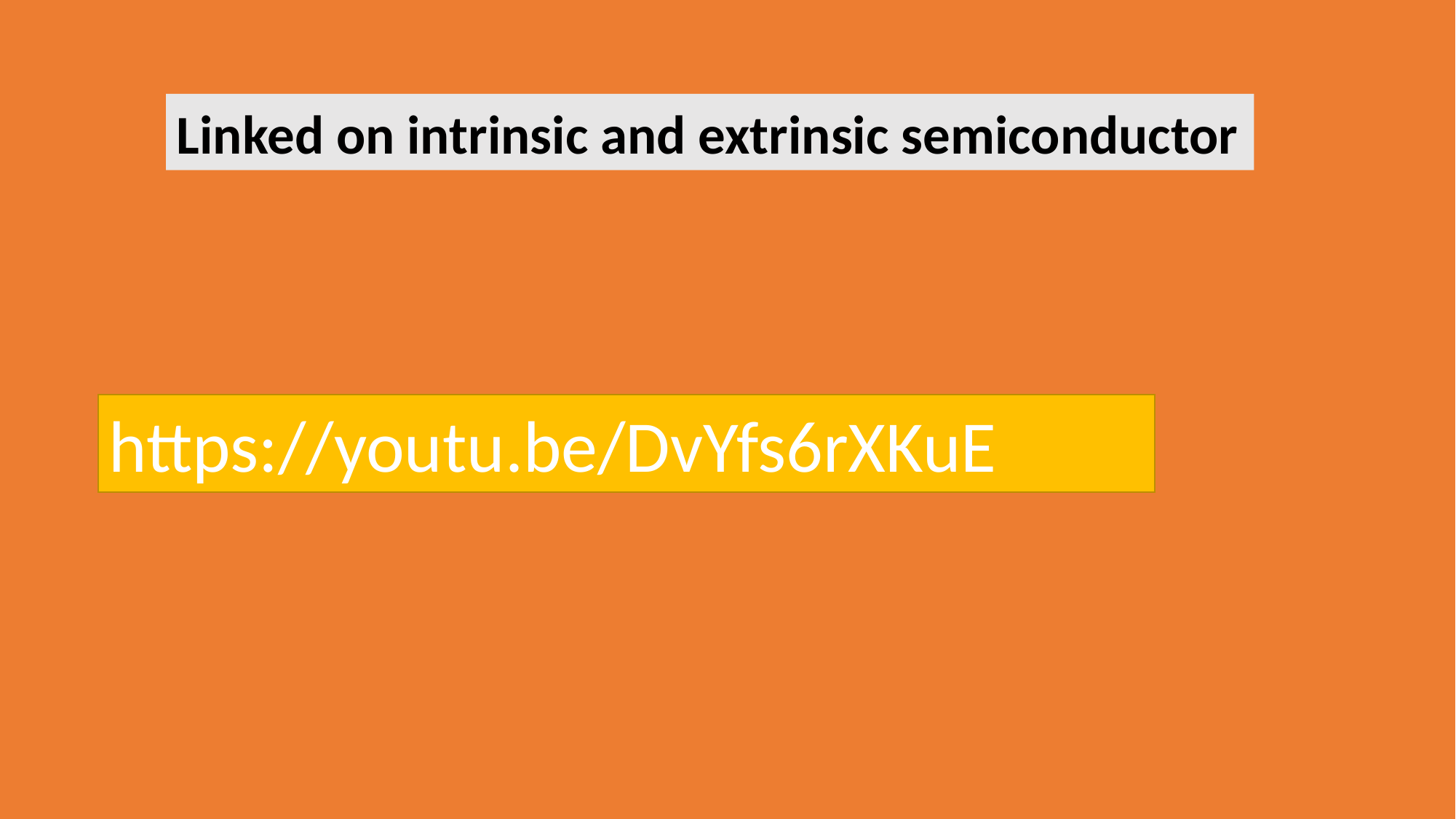

Linked on intrinsic and extrinsic semiconductor
https://youtu.be/DvYfs6rXKuE